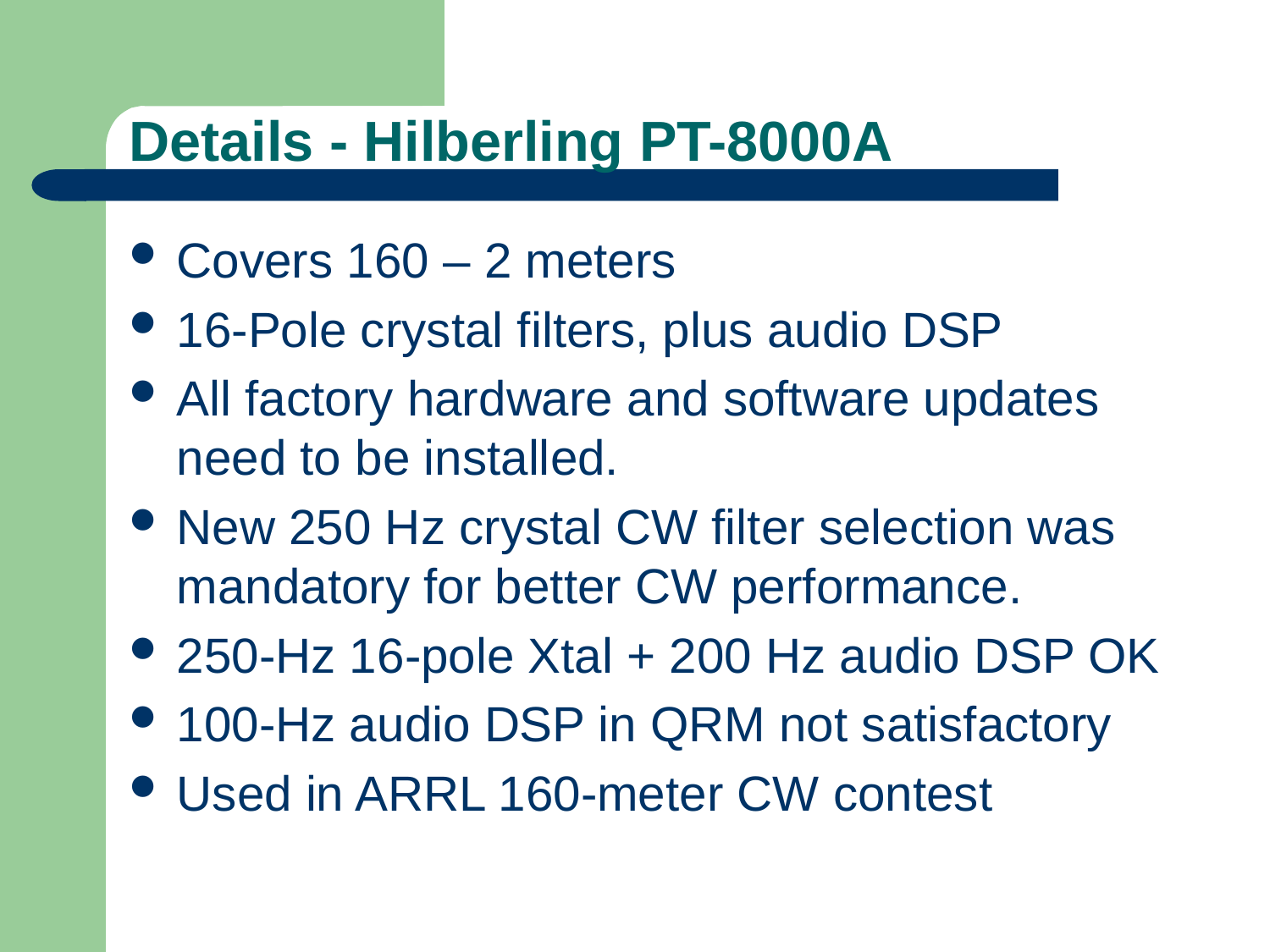

# Details - Hilberling PT-8000A
Covers 160 – 2 meters
16-Pole crystal filters, plus audio DSP
All factory hardware and software updates need to be installed.
New 250 Hz crystal CW filter selection was mandatory for better CW performance.
250-Hz 16-pole Xtal + 200 Hz audio DSP OK
100-Hz audio DSP in QRM not satisfactory
Used in ARRL 160-meter CW contest